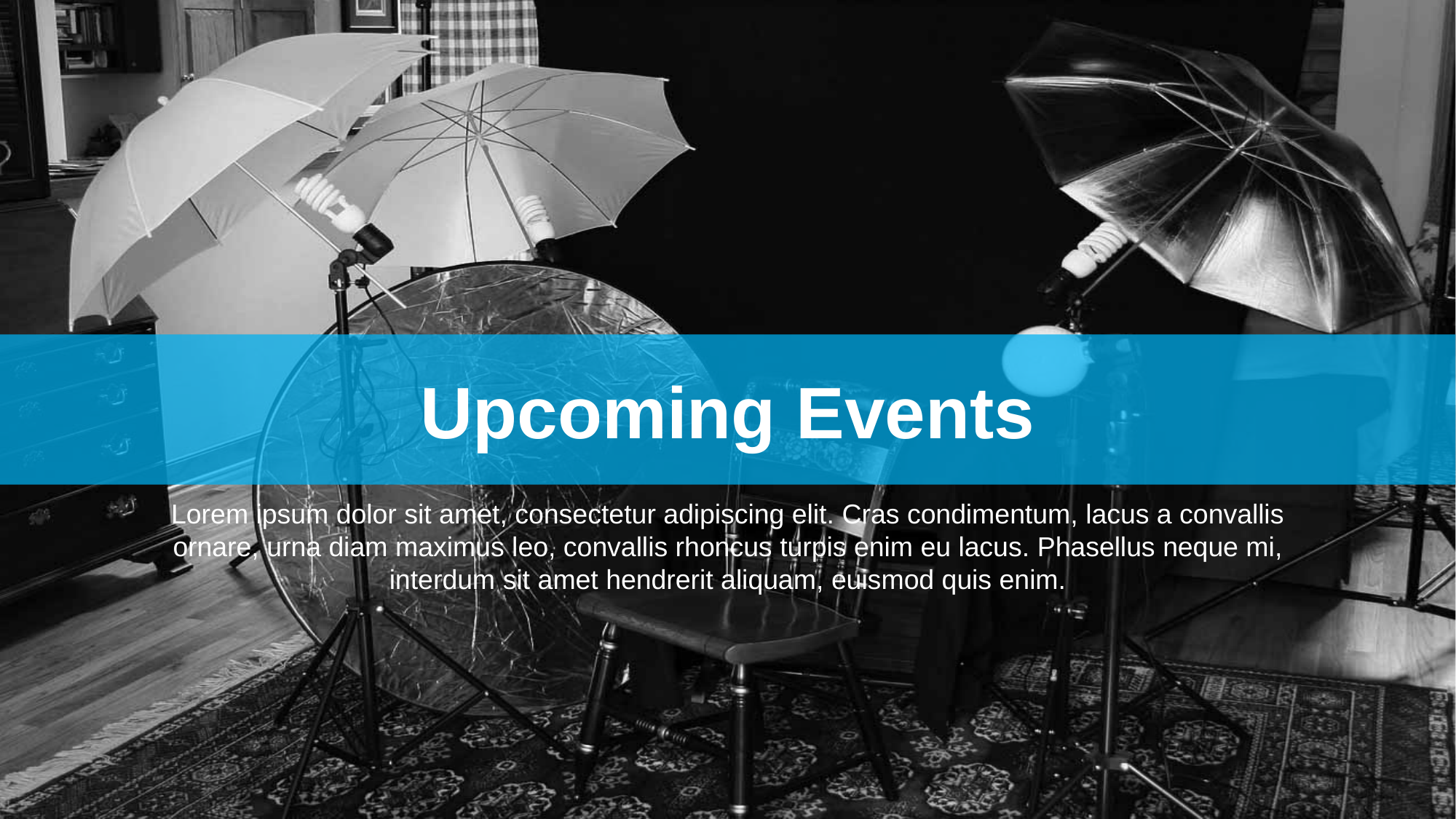

Upcoming Events
Lorem ipsum dolor sit amet, consectetur adipiscing elit. Cras condimentum, lacus a convallis ornare, urna diam maximus leo, convallis rhoncus turpis enim eu lacus. Phasellus neque mi, interdum sit amet hendrerit aliquam, euismod quis enim.